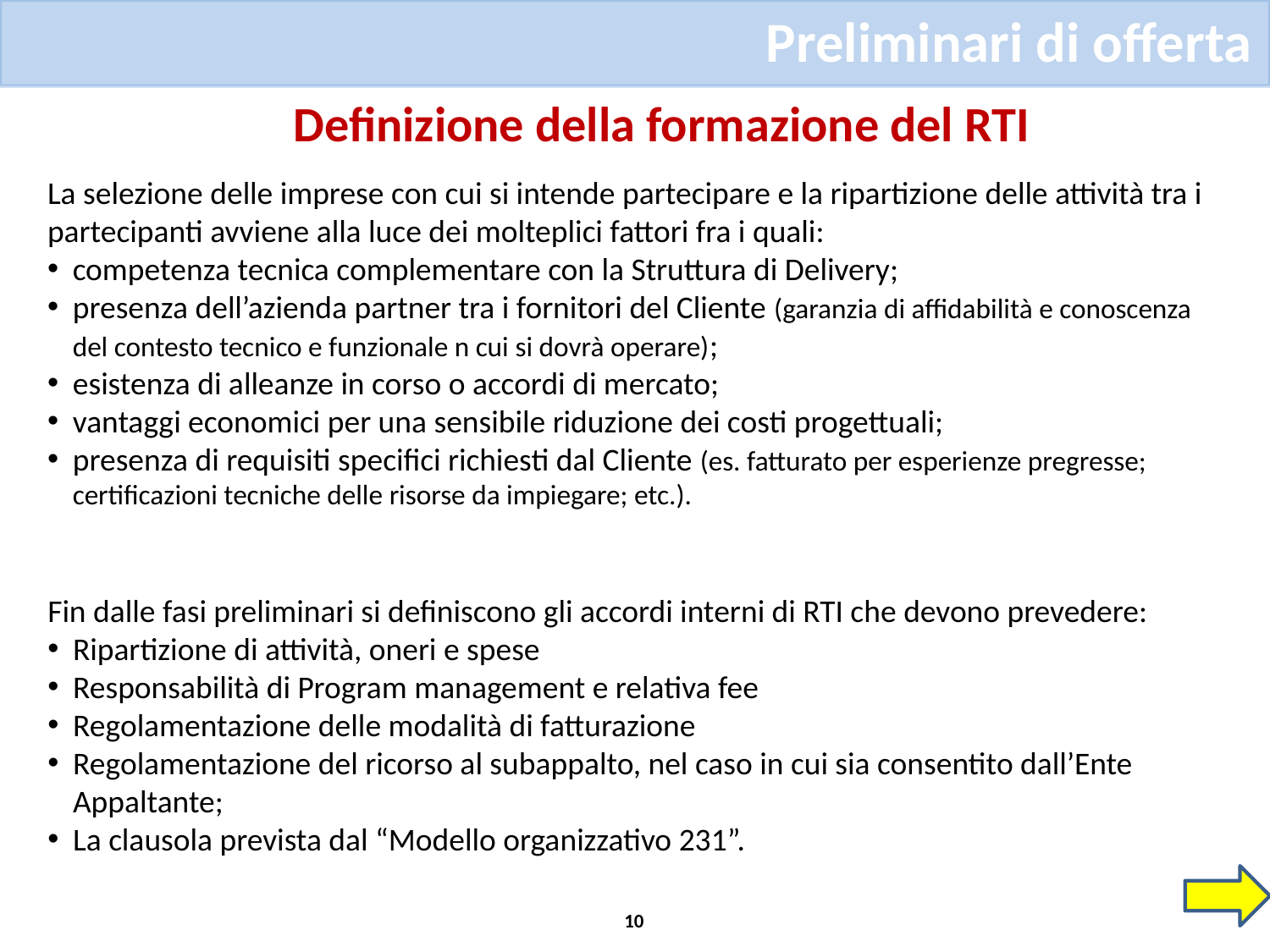

Preliminari di offerta
Definizione della formazione del RTI
La selezione delle imprese con cui si intende partecipare e la ripartizione delle attività tra i partecipanti avviene alla luce dei molteplici fattori fra i quali:
competenza tecnica complementare con la Struttura di Delivery;
presenza dell’azienda partner tra i fornitori del Cliente (garanzia di affidabilità e conoscenza del contesto tecnico e funzionale n cui si dovrà operare);
esistenza di alleanze in corso o accordi di mercato;
vantaggi economici per una sensibile riduzione dei costi progettuali;
presenza di requisiti specifici richiesti dal Cliente (es. fatturato per esperienze pregresse; certificazioni tecniche delle risorse da impiegare; etc.).
Fin dalle fasi preliminari si definiscono gli accordi interni di RTI che devono prevedere:
Ripartizione di attività, oneri e spese
Responsabilità di Program management e relativa fee
Regolamentazione delle modalità di fatturazione
Regolamentazione del ricorso al subappalto, nel caso in cui sia consentito dall’Ente Appaltante;
La clausola prevista dal “Modello organizzativo 231”.

10